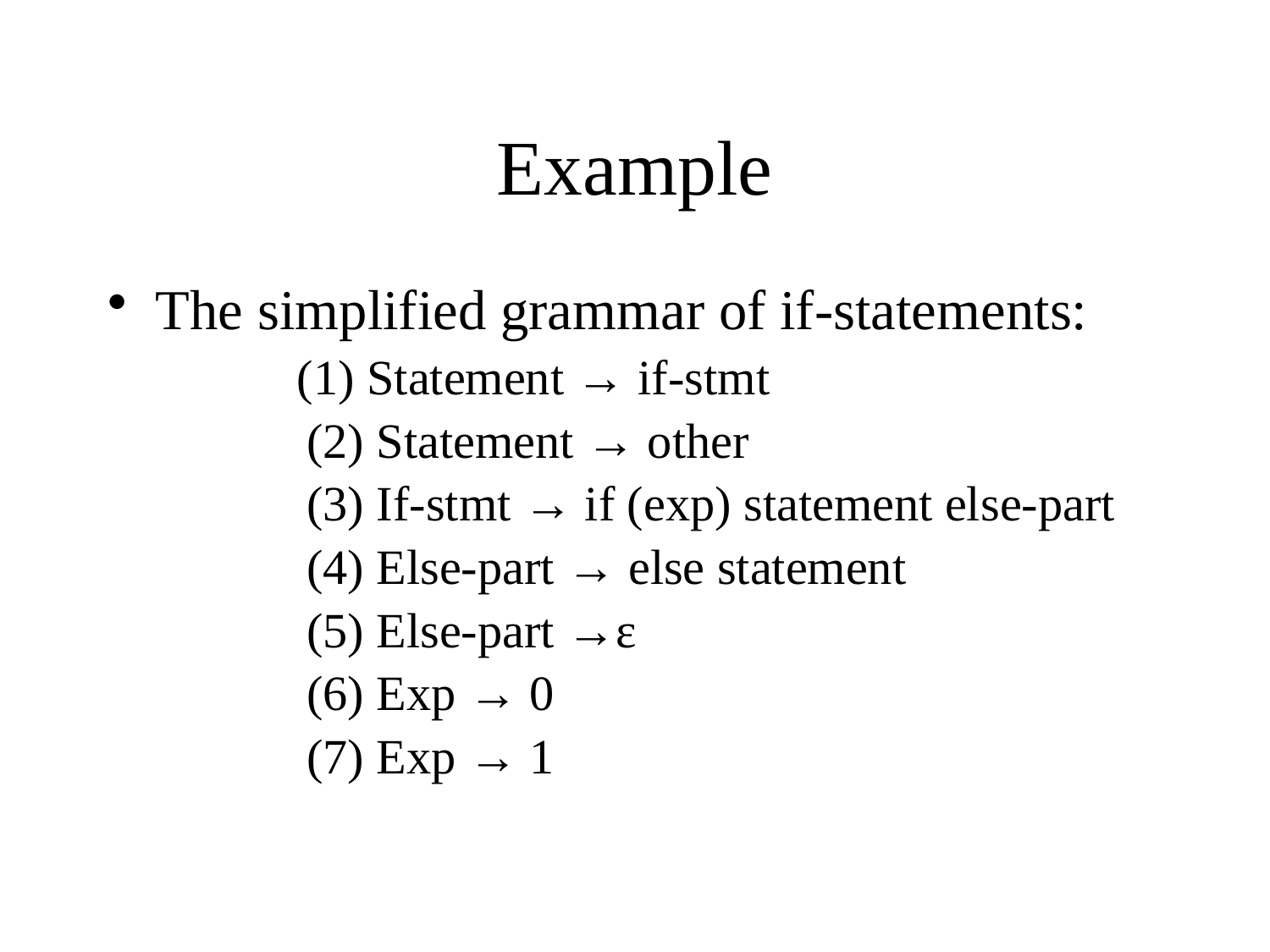

# Example
The simplified grammar of if-statements:
	       (1) Statement → if-stmt
           (2) Statement → other
           (3) If-stmt → if (exp) statement else-part
           (4) Else-part → else statement
           (5) Else-part →ε
           (6) Exp → 0
           (7) Exp → 1